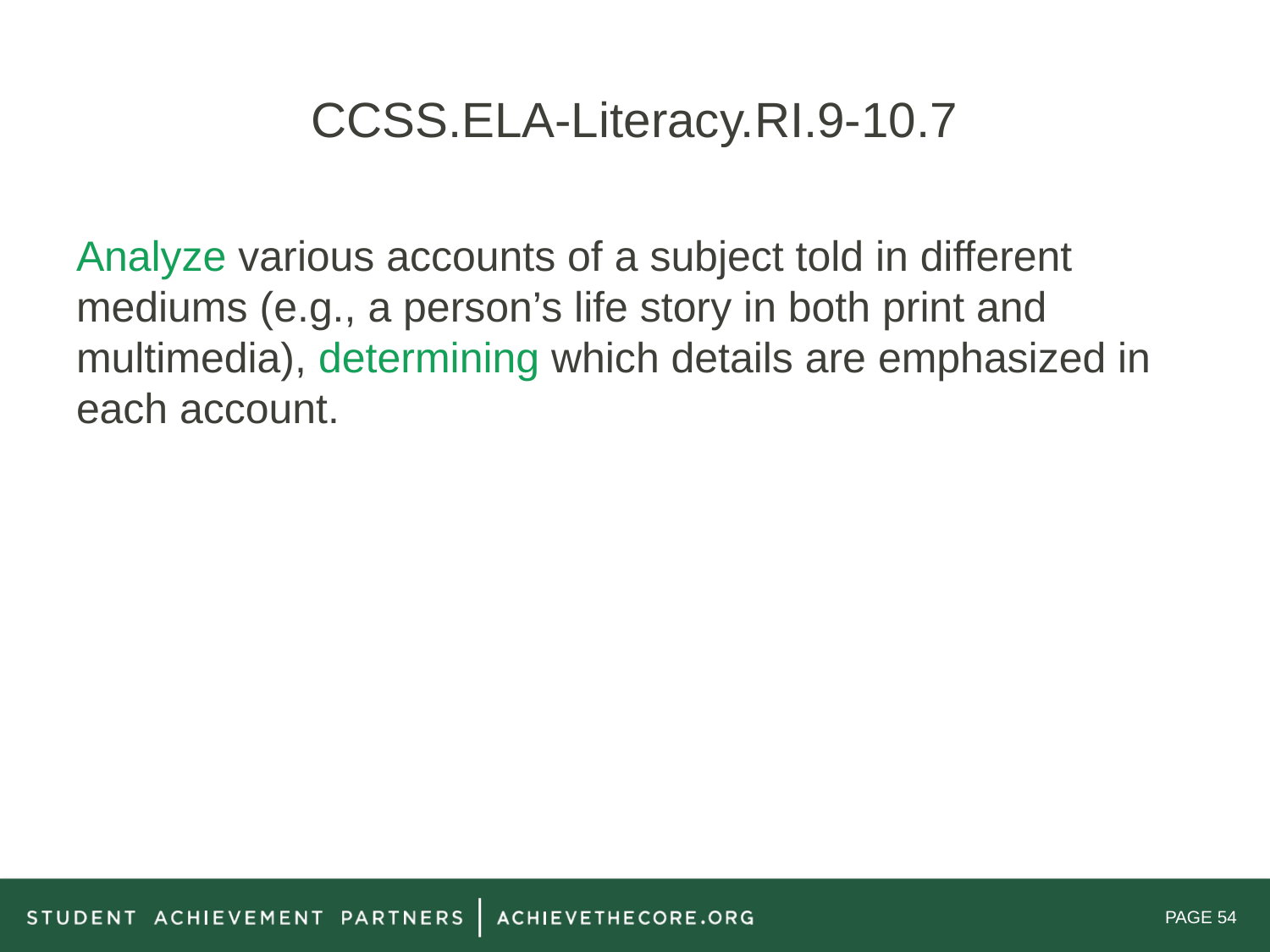

# CCSS.ELA-Literacy.RI.9-10.7
Analyze various accounts of a subject told in different mediums (e.g., a person’s life story in both print and multimedia), determining which details are emphasized in each account.